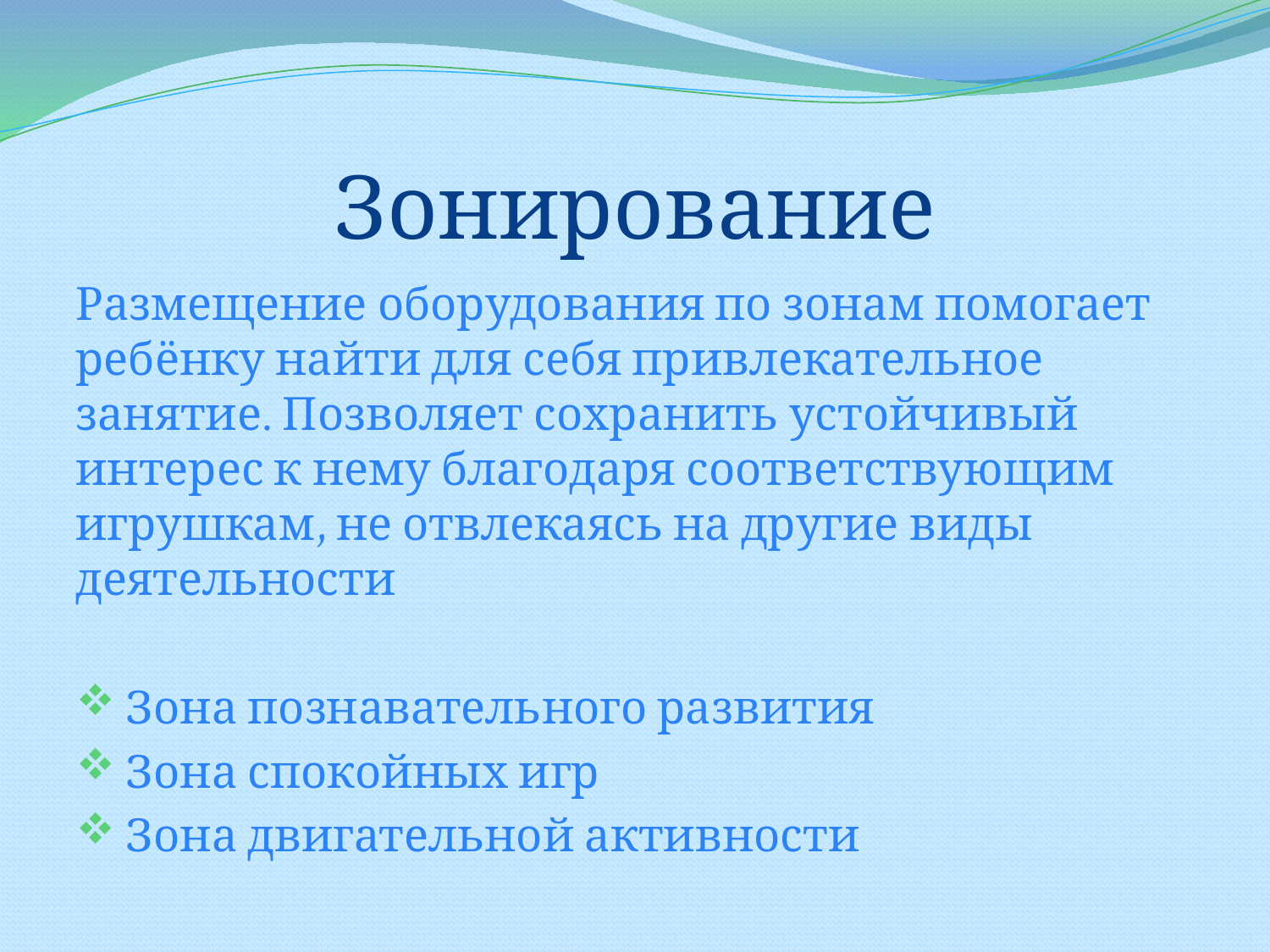

# Зонирование
Размещение оборудования по зонам помогает ребёнку найти для себя привлекательное занятие. Позволяет сохранить устойчивый интерес к нему благодаря соответствующим игрушкам, не отвлекаясь на другие виды деятельности

 Зона познавательного развития
 Зона спокойных игр
 Зона двигательной активности